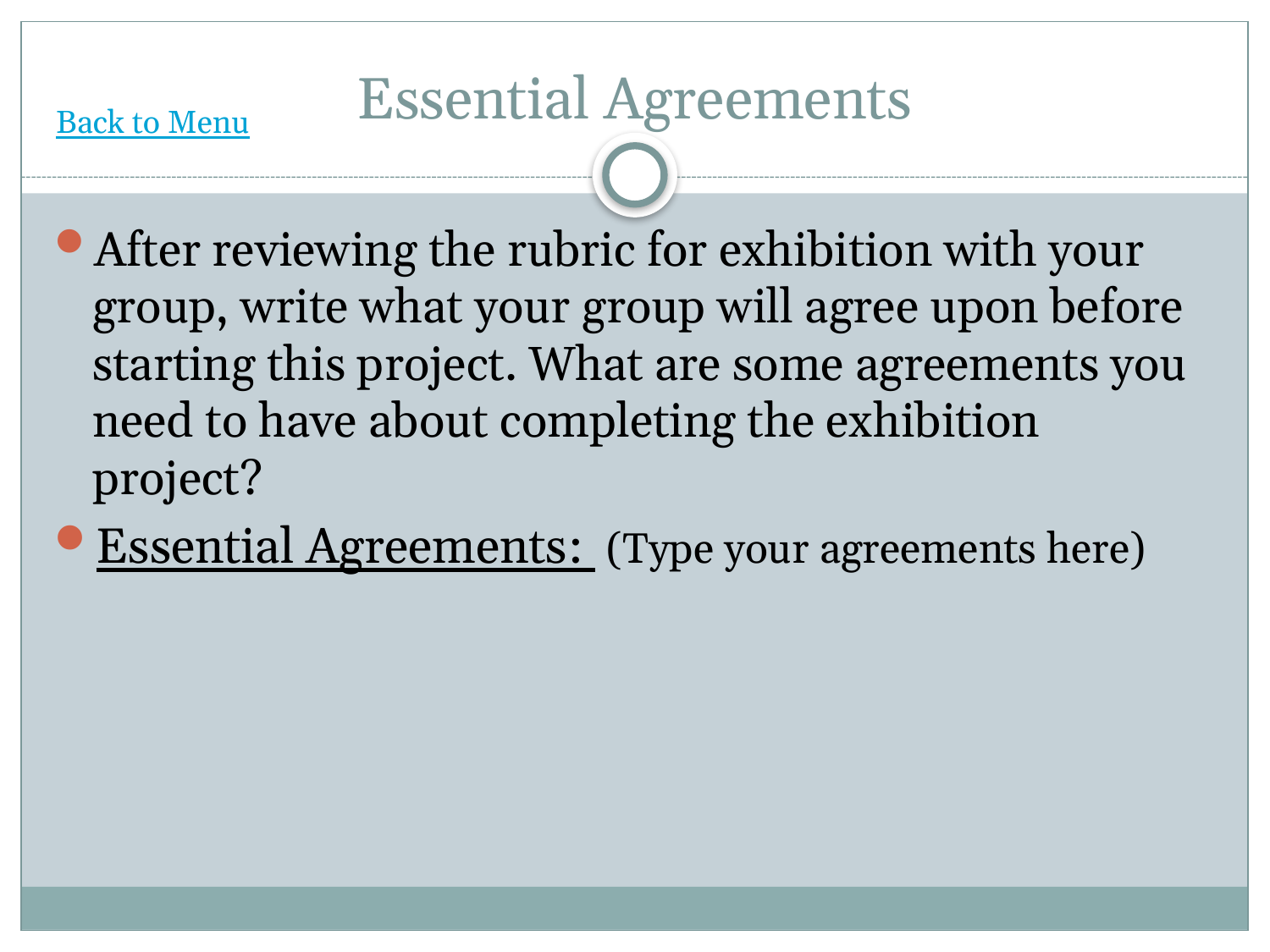

# Essential Agreements
Back to Menu
After reviewing the rubric for exhibition with your group, write what your group will agree upon before starting this project. What are some agreements you need to have about completing the exhibition project?
Essential Agreements:  (Type your agreements here)